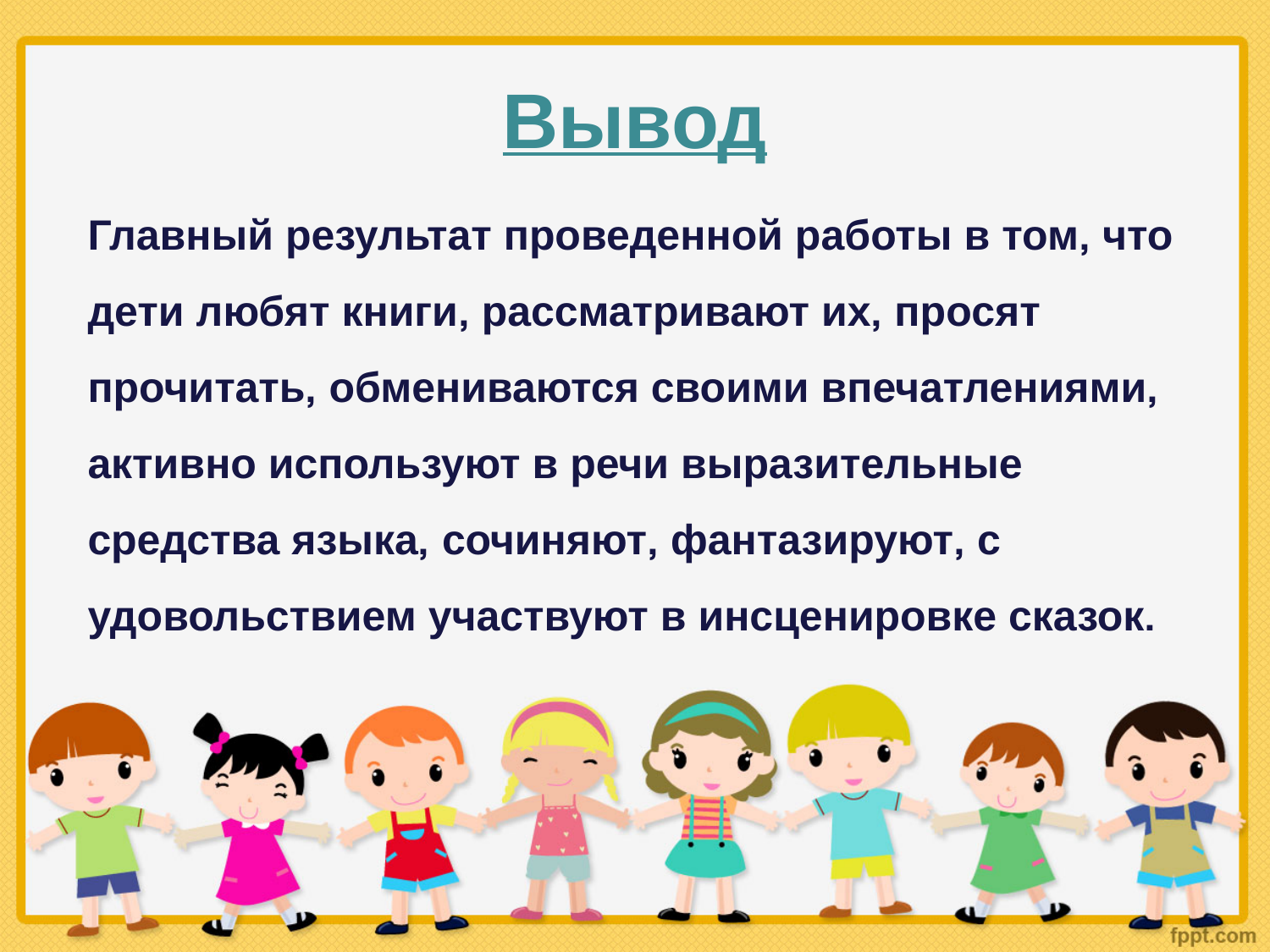

# Вывод
Главный результат проведенной работы в том, что дети любят книги, рассматривают их, просят прочитать, обмениваются своими впечатлениями, активно используют в речи выразительные средства языка, сочиняют, фантазируют, с удовольствием участвуют в инсценировке сказок.